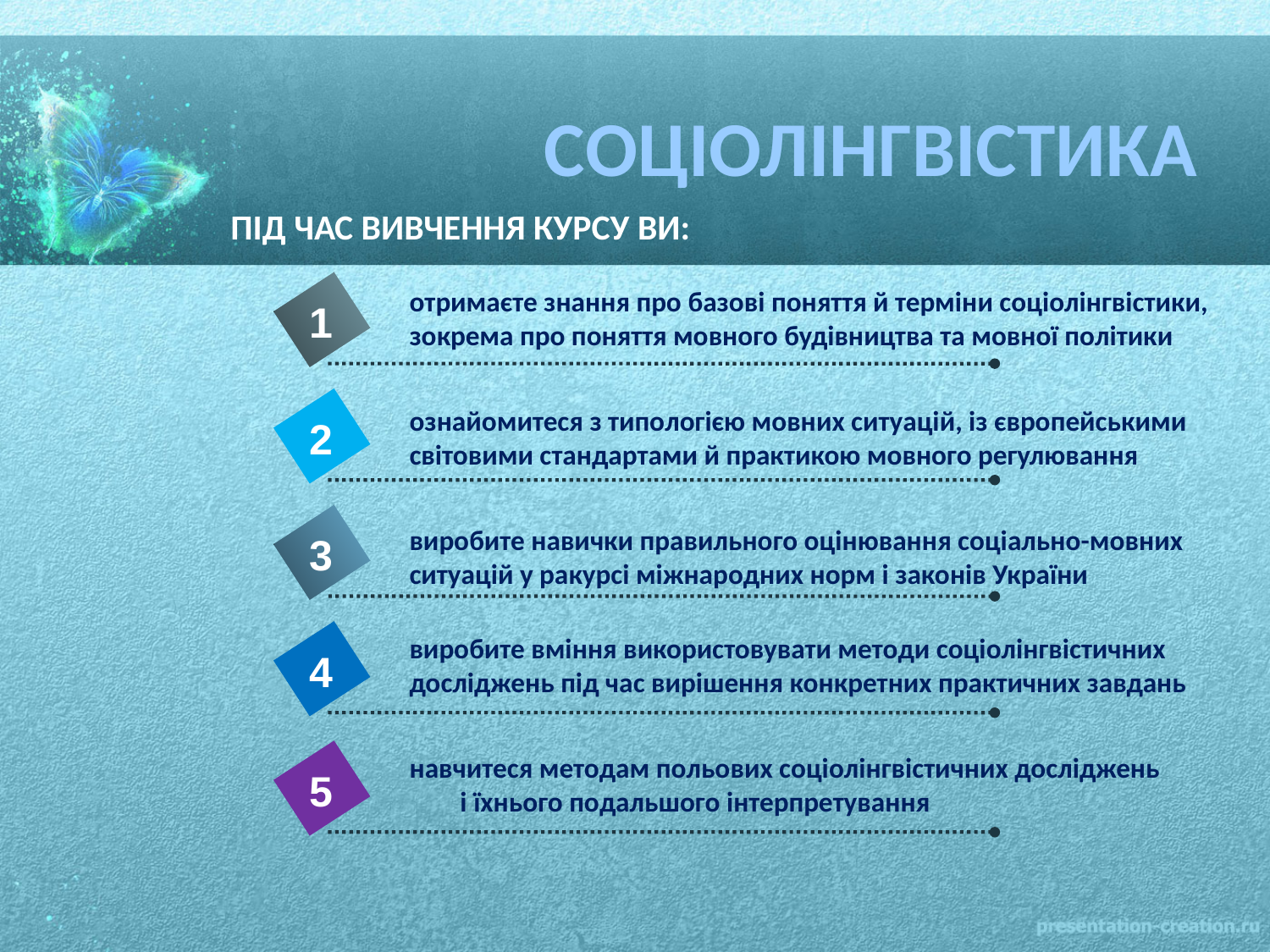

# соціолінгвістика
Під час вивчення курсу ви:
отримаєте знання про базові поняття й терміни соціолінгвістики, зокрема про поняття мовного будівництва та мовної політики

1

ознайомитеся з типологією мовних ситуацій, із європейськими світовими стандартами й практикою мовного регулювання

2

виробите навички правильного оцінювання соціально-мовних ситуацій у ракурсі міжнародних норм і законів України

3

виробите вміння використовувати методи соціолінгвістичних досліджень під час вирішення конкретних практичних завдань

4

навчитеся методам польових соціолінгвістичних досліджень                        і їхнього подальшого інтерпретування

5